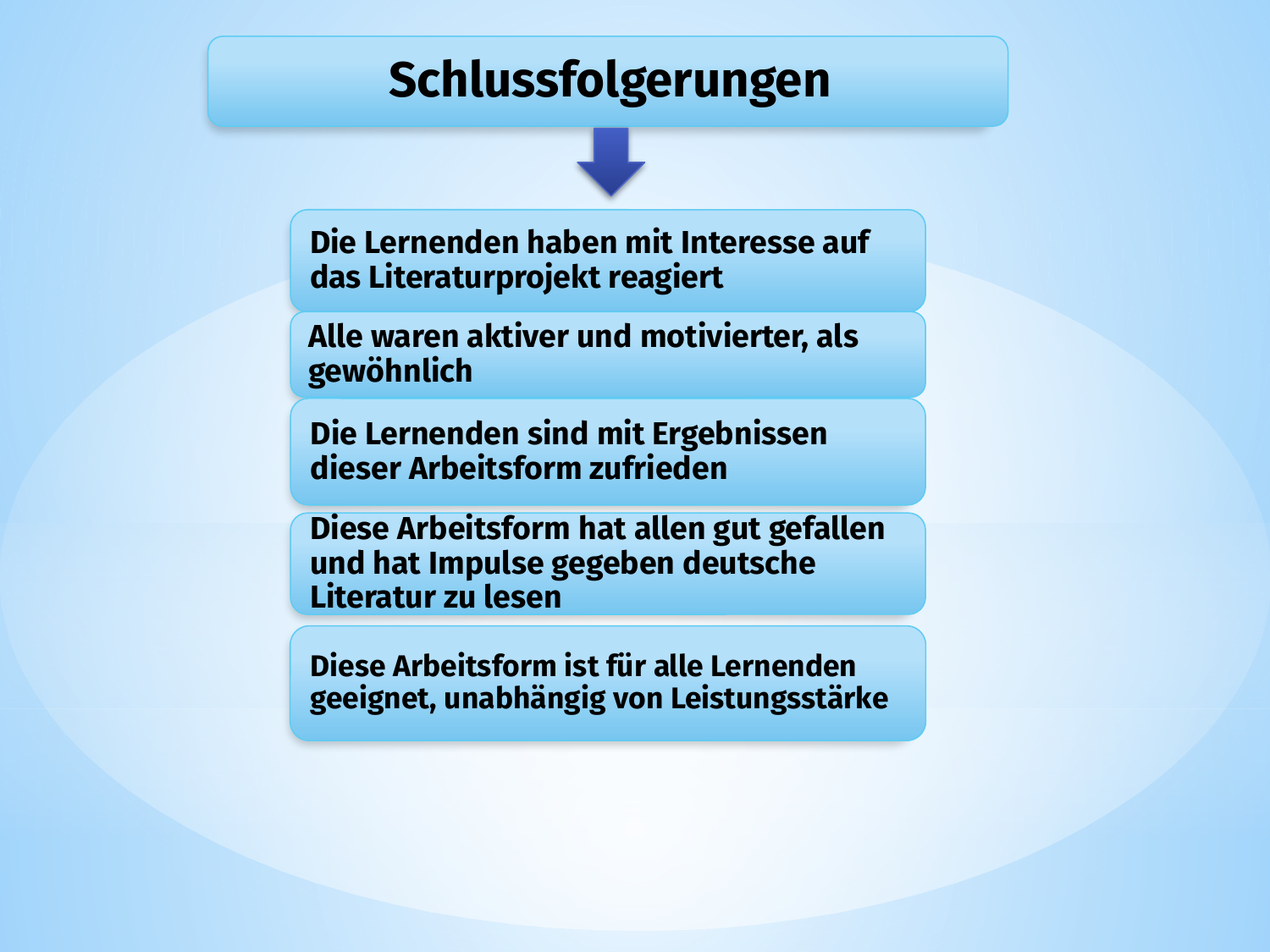

Schlussfolgerungen

Die Lernenden haben mit Interesse auf das Literaturprojekt reagiert
Alle waren aktiver und motivierter, als gewöhnlich
Die Lernenden sind mit Ergebnissen dieser Arbeitsform zufrieden
Diese Arbeitsform hat allen gut gefallen und hat Impulse gegeben deutsche Literatur zu lesen
Diese Arbeitsform ist für alle Lernenden geeignet, unabhängig von Leistungsstärke